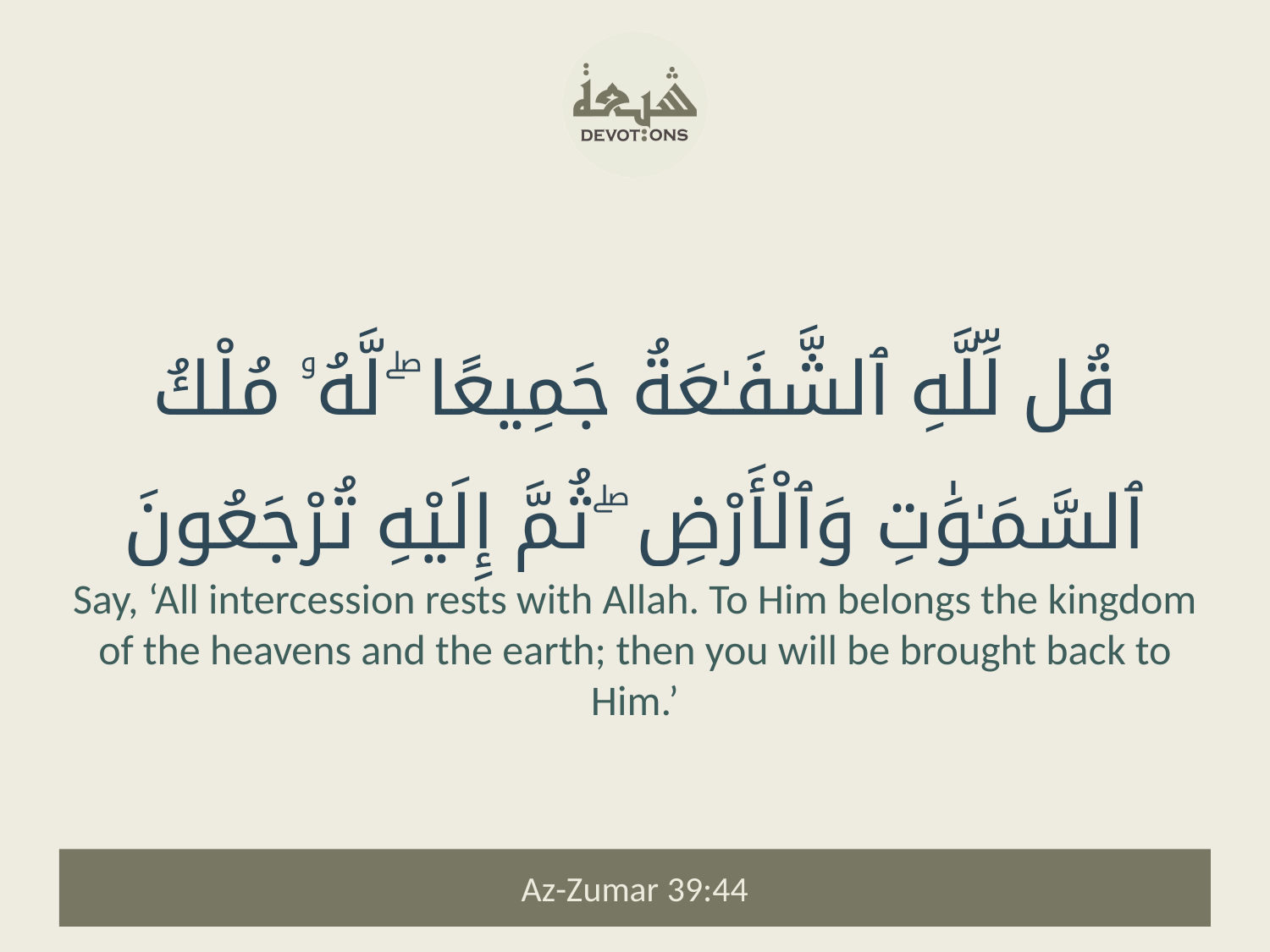

قُل لِّلَّهِ ٱلشَّفَـٰعَةُ جَمِيعًا ۖ لَّهُۥ مُلْكُ ٱلسَّمَـٰوَٰتِ وَٱلْأَرْضِ ۖ ثُمَّ إِلَيْهِ تُرْجَعُونَ
Say, ‘All intercession rests with Allah. To Him belongs the kingdom of the heavens and the earth; then you will be brought back to Him.’
Az-Zumar 39:44